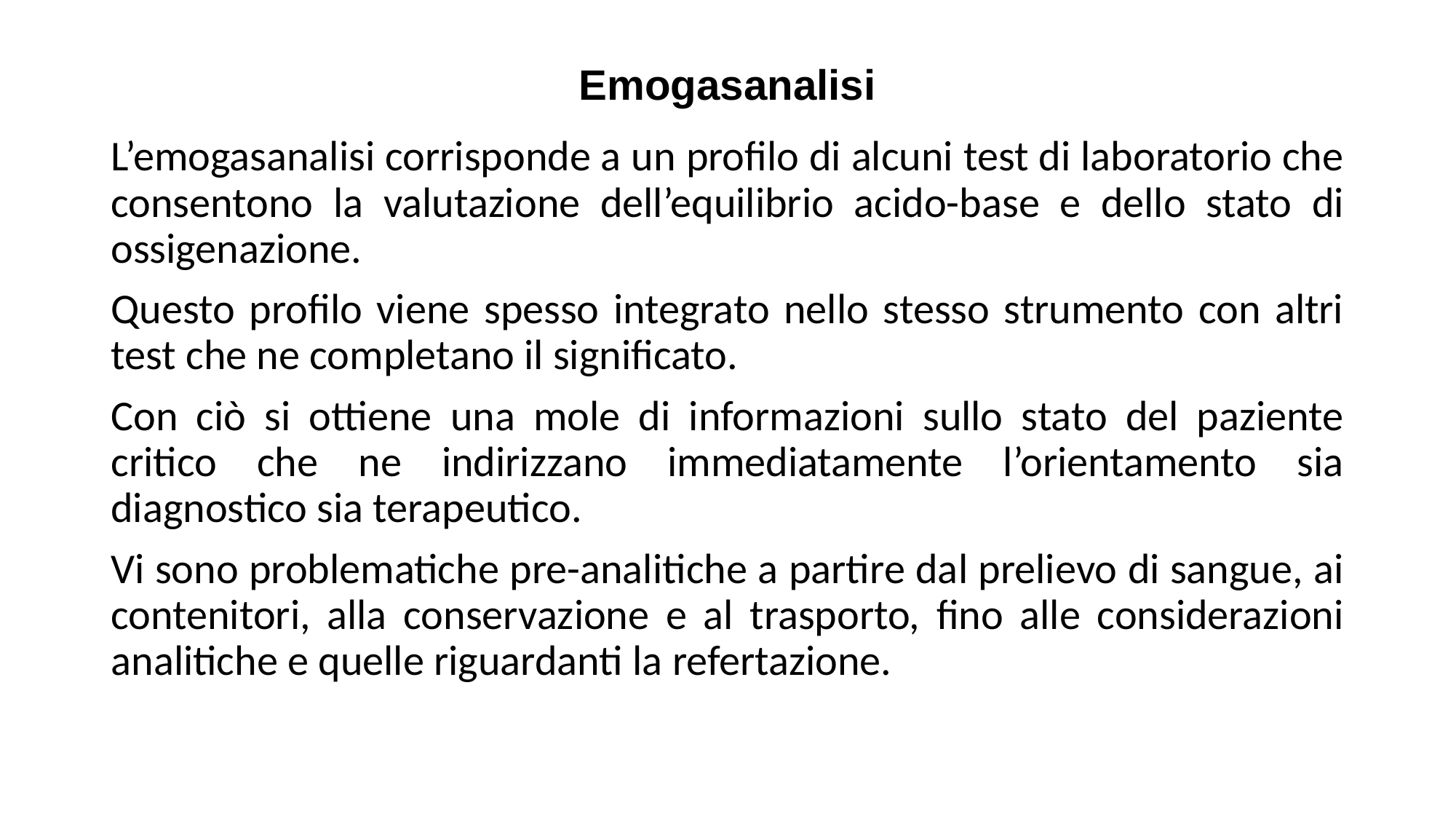

# Emogasanalisi
L’emogasanalisi corrisponde a un profilo di alcuni test di laboratorio che consentono la valutazione dell’equilibrio acido-base e dello stato di ossigenazione.
Questo profilo viene spesso integrato nello stesso strumento con altri test che ne completano il significato.
Con ciò si ottiene una mole di informazioni sullo stato del paziente critico che ne indirizzano immediatamente l’orientamento sia diagnostico sia terapeutico.
Vi sono problematiche pre-analitiche a partire dal prelievo di sangue, ai contenitori, alla conservazione e al trasporto, fino alle considerazioni analitiche e quelle riguardanti la refertazione.